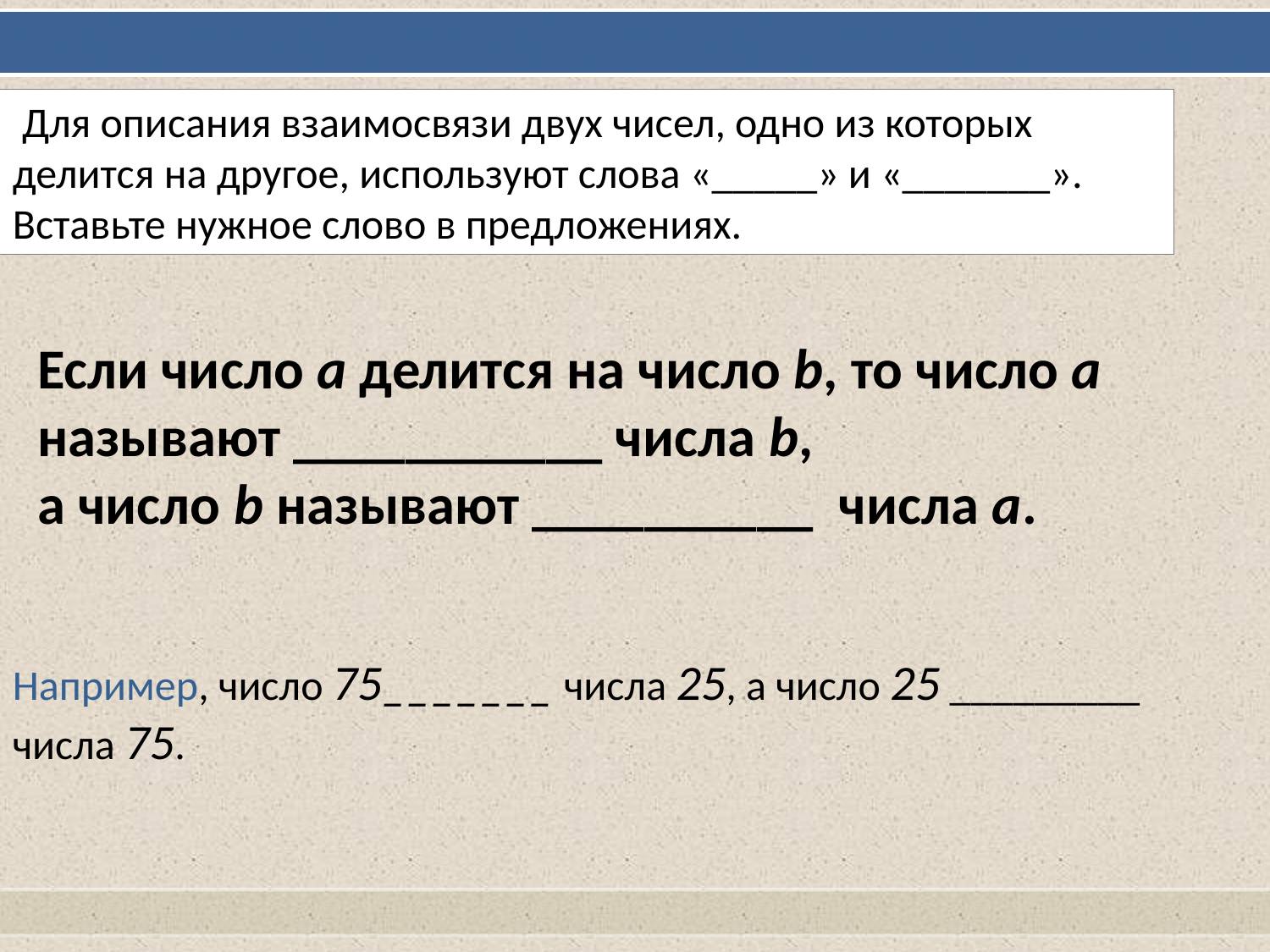

Для описания взаимосвязи двух чисел, одно из которых делится на другое, используют слова «_____» и «_______». Вставьте нужное слово в предложениях.
Если число а делится на число b, то число а называют ___________ числа b,
а число b называют __________  числа а.

Например, число 75_______ числа 25, а число 25 _________  числа 75.